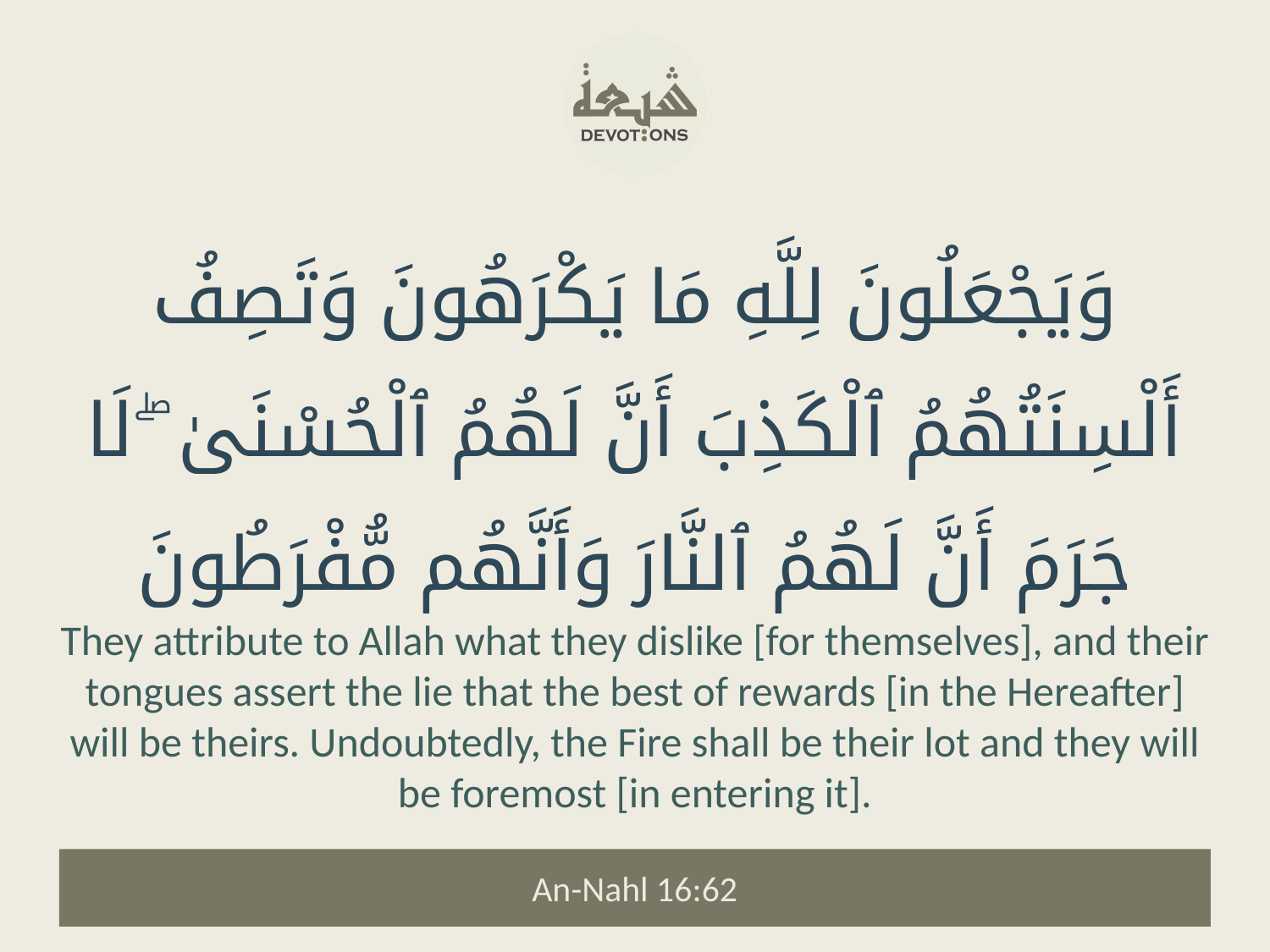

وَيَجْعَلُونَ لِلَّهِ مَا يَكْرَهُونَ وَتَصِفُ أَلْسِنَتُهُمُ ٱلْكَذِبَ أَنَّ لَهُمُ ٱلْحُسْنَىٰ ۖ لَا جَرَمَ أَنَّ لَهُمُ ٱلنَّارَ وَأَنَّهُم مُّفْرَطُونَ
They attribute to Allah what they dislike [for themselves], and their tongues assert the lie that the best of rewards [in the Hereafter] will be theirs. Undoubtedly, the Fire shall be their lot and they will be foremost [in entering it].
An-Nahl 16:62